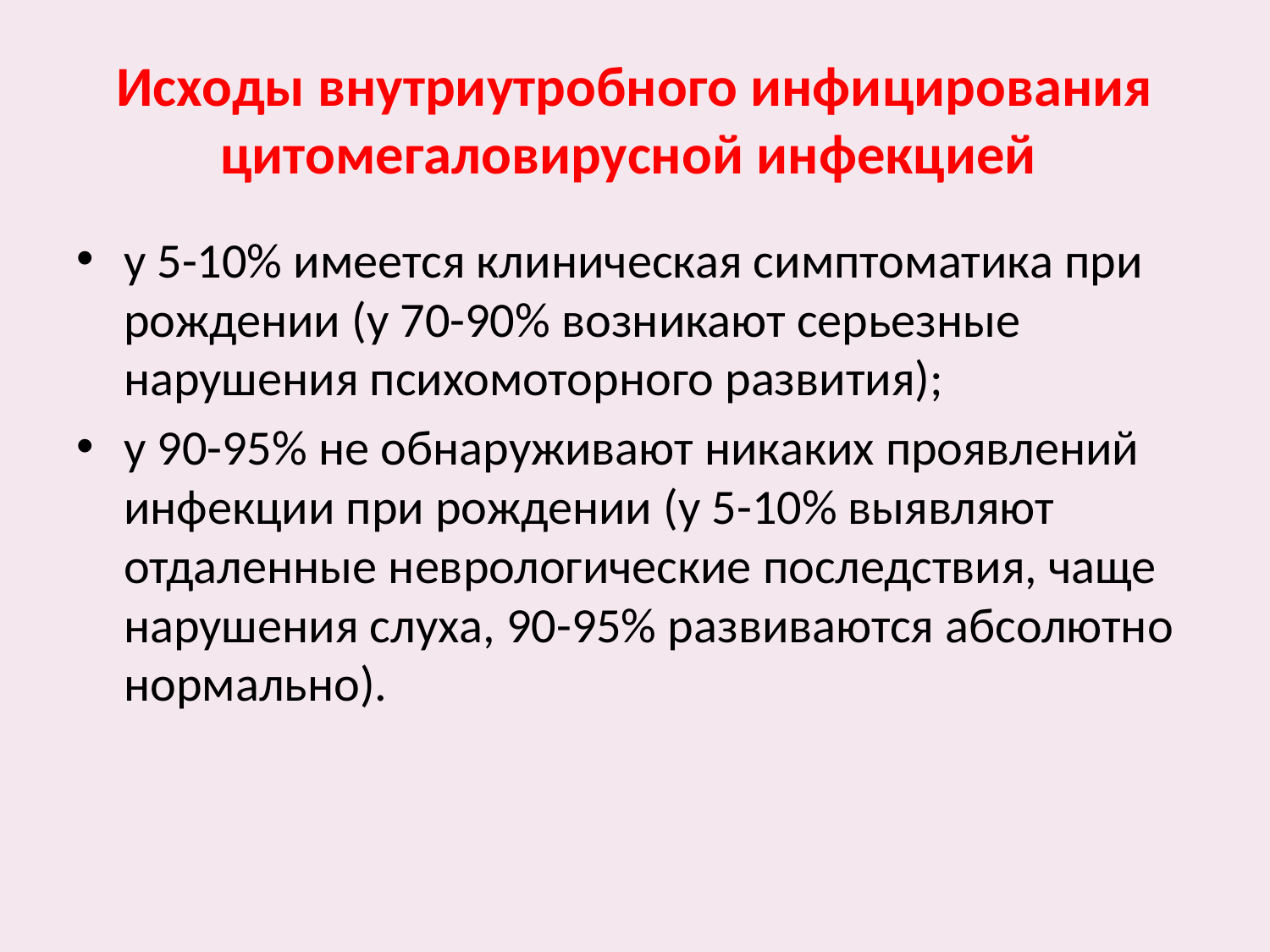

# Исходы внутриутробного инфицирования цитомегаловирусной инфекцией
у 5-10% имеется клиническая симптоматика при рождении (у 70-90% возникают серьезные нарушения психомоторного развития);
у 90-95% не обнаруживают никаких проявлений инфекции при рождении (у 5-10% выявляют отдаленные неврологические последствия, чаще нарушения слуха, 90-95% развиваются абсолютно нормально).